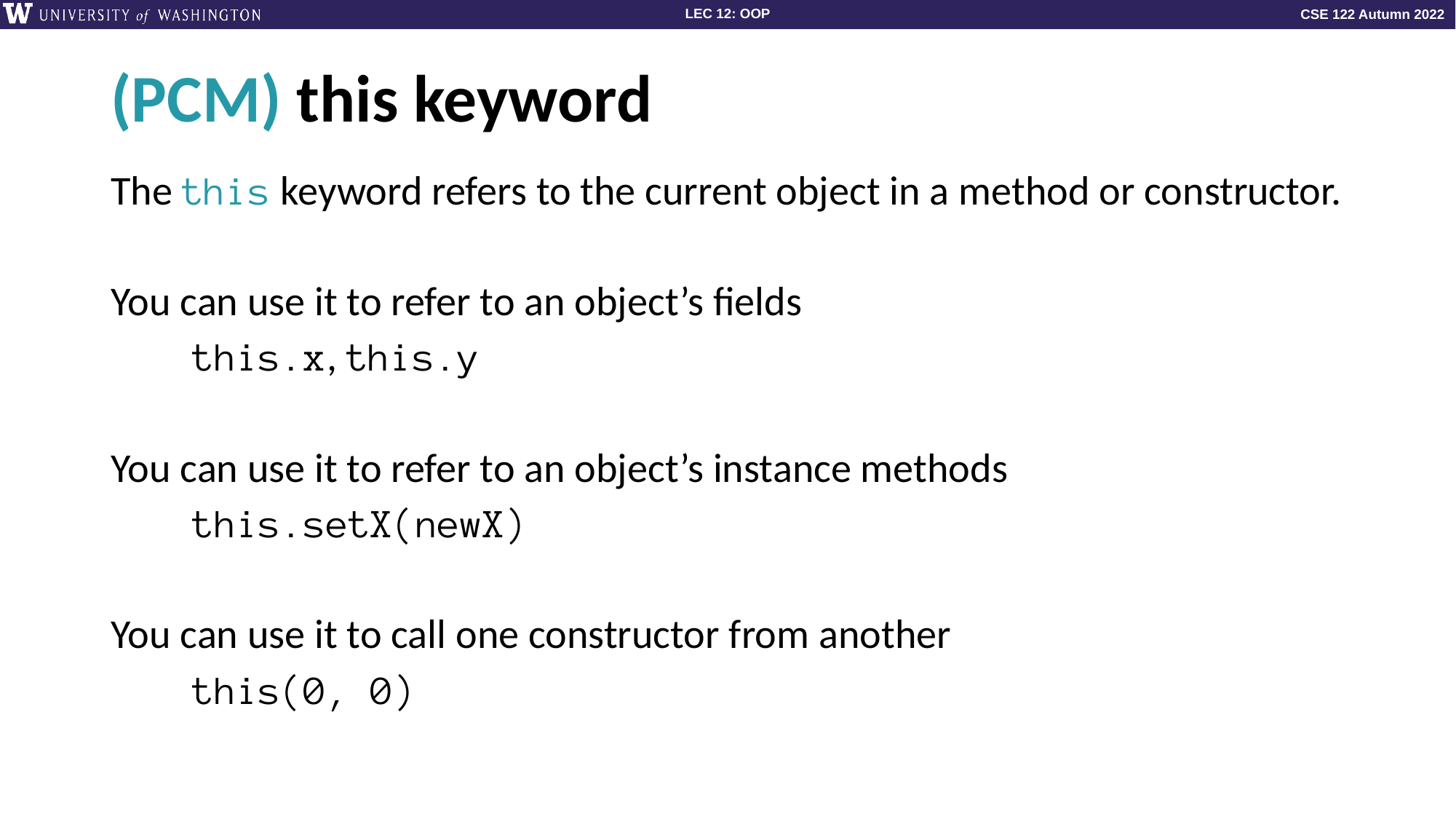

# (PCM) this keyword
The this keyword refers to the current object in a method or constructor.

You can use it to refer to an object’s fields
	this.x, this.y

You can use it to refer to an object’s instance methods
	this.setX(newX)

You can use it to call one constructor from another
	this(0, 0)